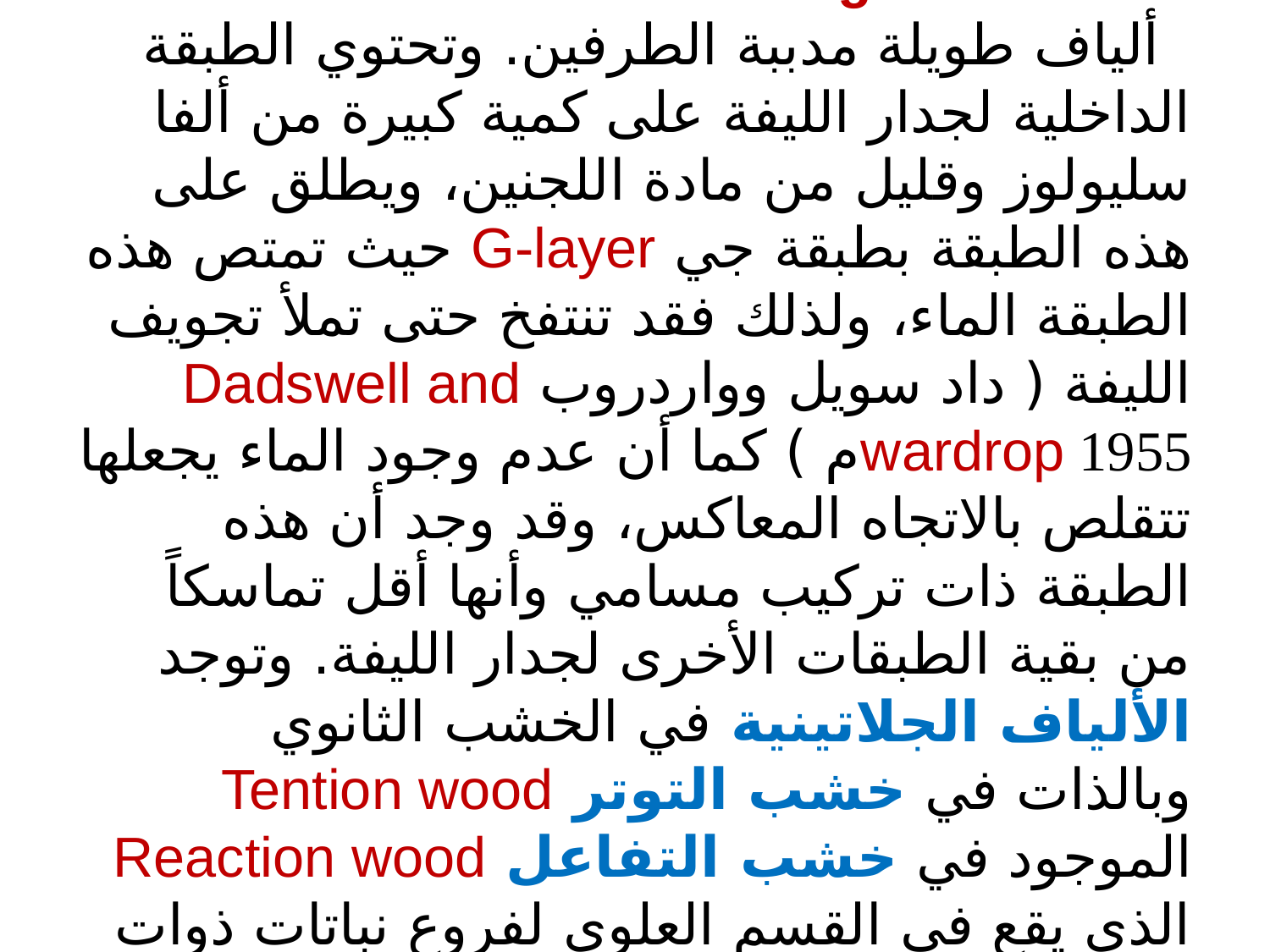

ﺟ. ألياف جلاتينية أو مخاطية Gelatinous or mucilaginous fibres
ألياف طويلة مدببة الطرفين. وتحتوي الطبقة الداخلية لجدار الليفة على كمية كبيرة من ألفا سليولوز وقليل من مادة اللجنين، ويطلق على هذه الطبقة بطبقة جي G-layer حيث تمتص هذه الطبقة الماء، ولذلك فقد تنتفخ حتى تملأ تجويف الليفة ( داد سويل وواردروب Dadswell and wardrop 1955م ) كما أن عدم وجود الماء يجعلها تتقلص بالاتجاه المعاكس، وقد وجد أن هذه الطبقة ذات تركيب مسامي وأنها أقل تماسكاً من بقية الطبقات الأخرى لجدار الليفة. وتوجد الألياف الجلاتينية في الخشب الثانوي وبالذات في خشب التوتر Tention wood الموجود في خشب التفاعل Reaction wood الذي يقع في القسم العلوي لفروع نباتات ذوات الفلقتين ( شكل 52: ج ).